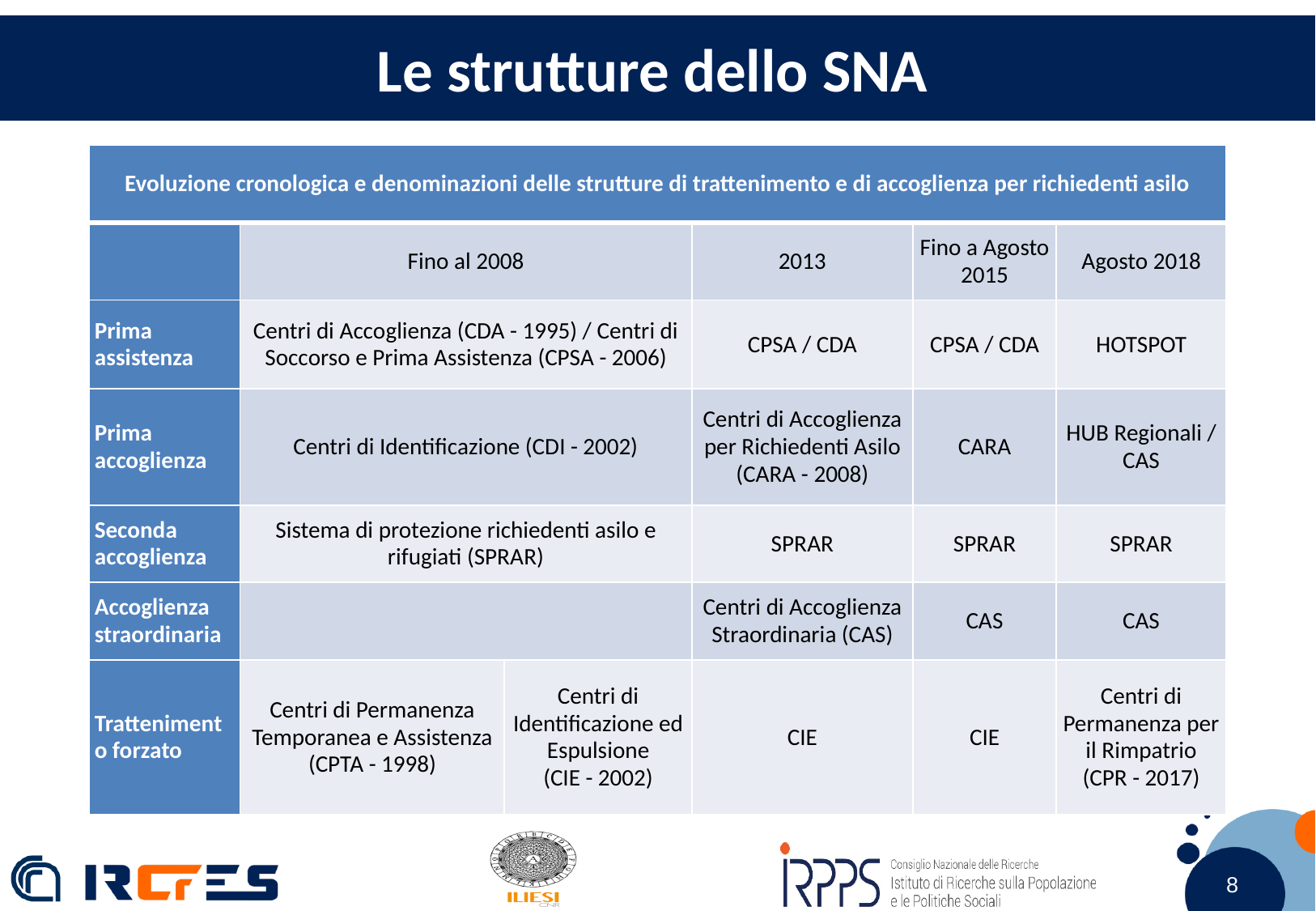

Le strutture dello SNA
| Evoluzione cronologica e denominazioni delle strutture di trattenimento e di accoglienza per richiedenti asilo |  |  |  |  |  |
| --- | --- | --- | --- | --- | --- |
|  | Fino al 2008 |  | 2013 | Fino a Agosto 2015 | Agosto 2018 |
| Prima assistenza | Centri di Accoglienza (CDA - 1995) / Centri di Soccorso e Prima Assistenza (CPSA - 2006) |  | CPSA / CDA | CPSA / CDA | HOTSPOT |
| Prima accoglienza | Centri di Identificazione (CDI - 2002) |  | Centri di Accoglienza per Richiedenti Asilo (CARA - 2008) | CARA | HUB Regionali / CAS |
| Seconda accoglienza | Sistema di protezione richiedenti asilo e rifugiati (SPRAR) |  | SPRAR | SPRAR | SPRAR |
| Accoglienza straordinaria |  |  | Centri di Accoglienza Straordinaria (CAS) | CAS | CAS |
| Trattenimento forzato | Centri di Permanenza Temporanea e Assistenza (CPTA - 1998) | Centri di Identificazione ed Espulsione (CIE - 2002) | CIE | CIE | Centri di Permanenza per il Rimpatrio (CPR - 2017) |
SWOT dello SNA